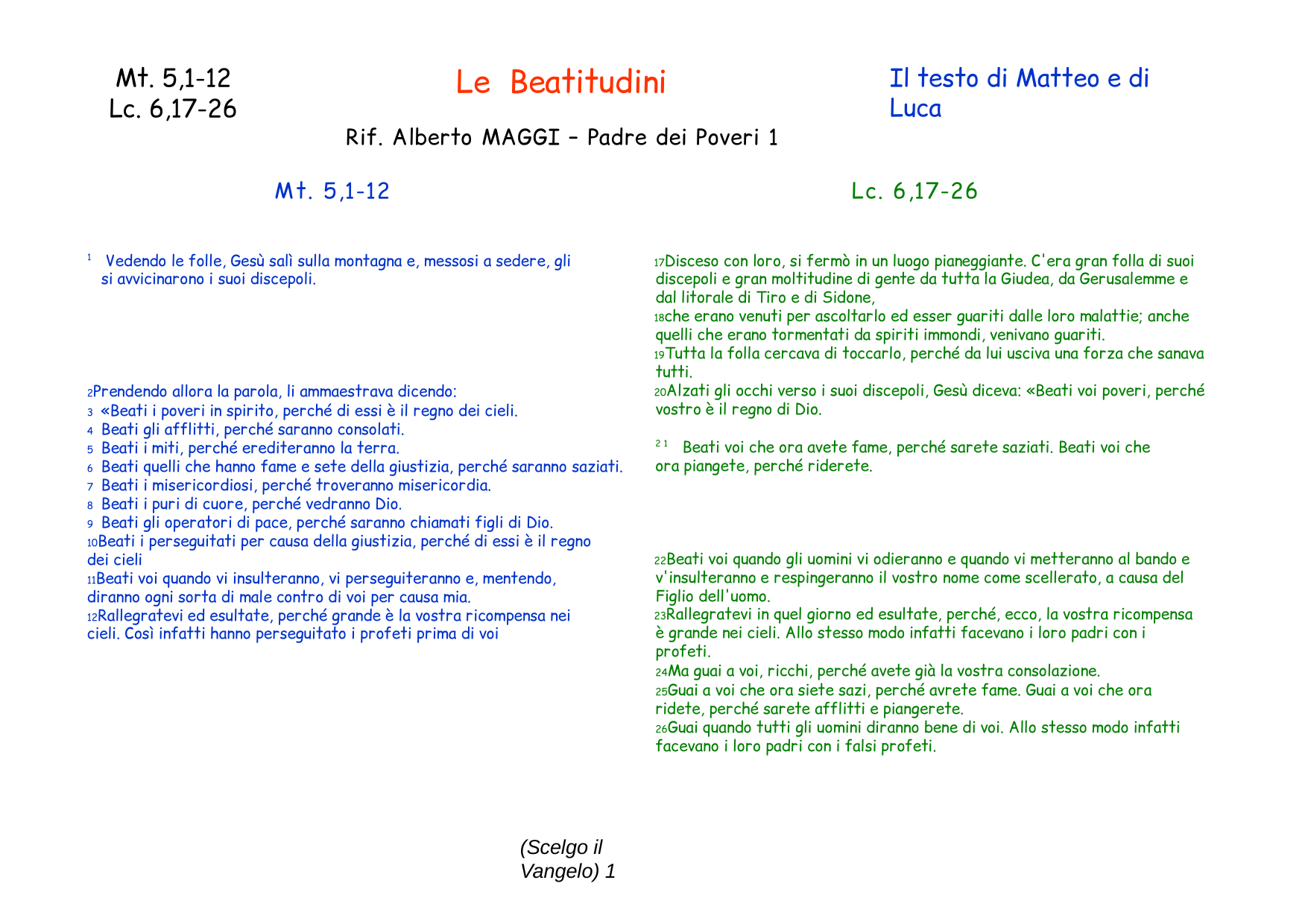

Mt. 5,1-12
Lc. 6,17-26
Il testo di Matteo e di Luca
Le  Beatitudini

Rif. Alberto MAGGI – Padre dei Poveri 1
Mt. 5,1-12
Lc. 6,17-26
1   Vedendo le folle, Gesù salì sulla montagna e, messosi a sedere, gli si avvicinarono i suoi discepoli.
Disceso con loro, si fermò in un luogo pianeggiante. C'era gran folla di suoi discepoli e gran moltitudine di gente da tutta la Giudea, da Gerusalemme e dal litorale di Tiro e di Sidone,
che erano venuti per ascoltarlo ed esser guariti dalle loro malattie; anche quelli che erano tormentati da spiriti immondi, venivano guariti.
Tutta la folla cercava di toccarlo, perché da lui usciva una forza che sanava tutti.
Alzati gli occhi verso i suoi discepoli, Gesù diceva: «Beati voi poveri, perché vostro è il regno di Dio.
Prendendo allora la parola, li ammaestrava dicendo:
«Beati i poveri in spirito, perché di essi è il regno dei cieli.
Beati gli afflitti, perché saranno consolati.
Beati i miti, perché erediteranno la terra.
Beati quelli che hanno fame e sete della giustizia, perché saranno saziati.
Beati i misericordiosi, perché troveranno misericordia.
Beati i puri di cuore, perché vedranno Dio.
Beati gli operatori di pace, perché saranno chiamati figli di Dio.
Beati i perseguitati per causa della giustizia, perché di essi è il regno dei cieli
Beati voi quando vi insulteranno, vi perseguiteranno e, mentendo, diranno ogni sorta di male contro di voi per causa mia.
Rallegratevi ed esultate, perché grande è la vostra ricompensa nei cieli. Così infatti hanno perseguitato i profeti prima di voi
21   Beati voi che ora avete fame, perché sarete saziati. Beati voi che ora piangete, perché riderete.
Beati voi quando gli uomini vi odieranno e quando vi metteranno al bando e v'insulteranno e respingeranno il vostro nome come scellerato, a causa del Figlio dell'uomo.
Rallegratevi in quel giorno ed esultate, perché, ecco, la vostra ricompensa è grande nei cieli. Allo stesso modo infatti facevano i loro padri con i profeti.
Ma guai a voi, ricchi, perché avete già la vostra consolazione.
Guai a voi che ora siete sazi, perché avrete fame. Guai a voi che ora ridete, perché sarete afflitti e piangerete.
Guai quando tutti gli uomini diranno bene di voi. Allo stesso modo infatti facevano i loro padri con i falsi profeti.
(Scelgo il Vangelo) 1